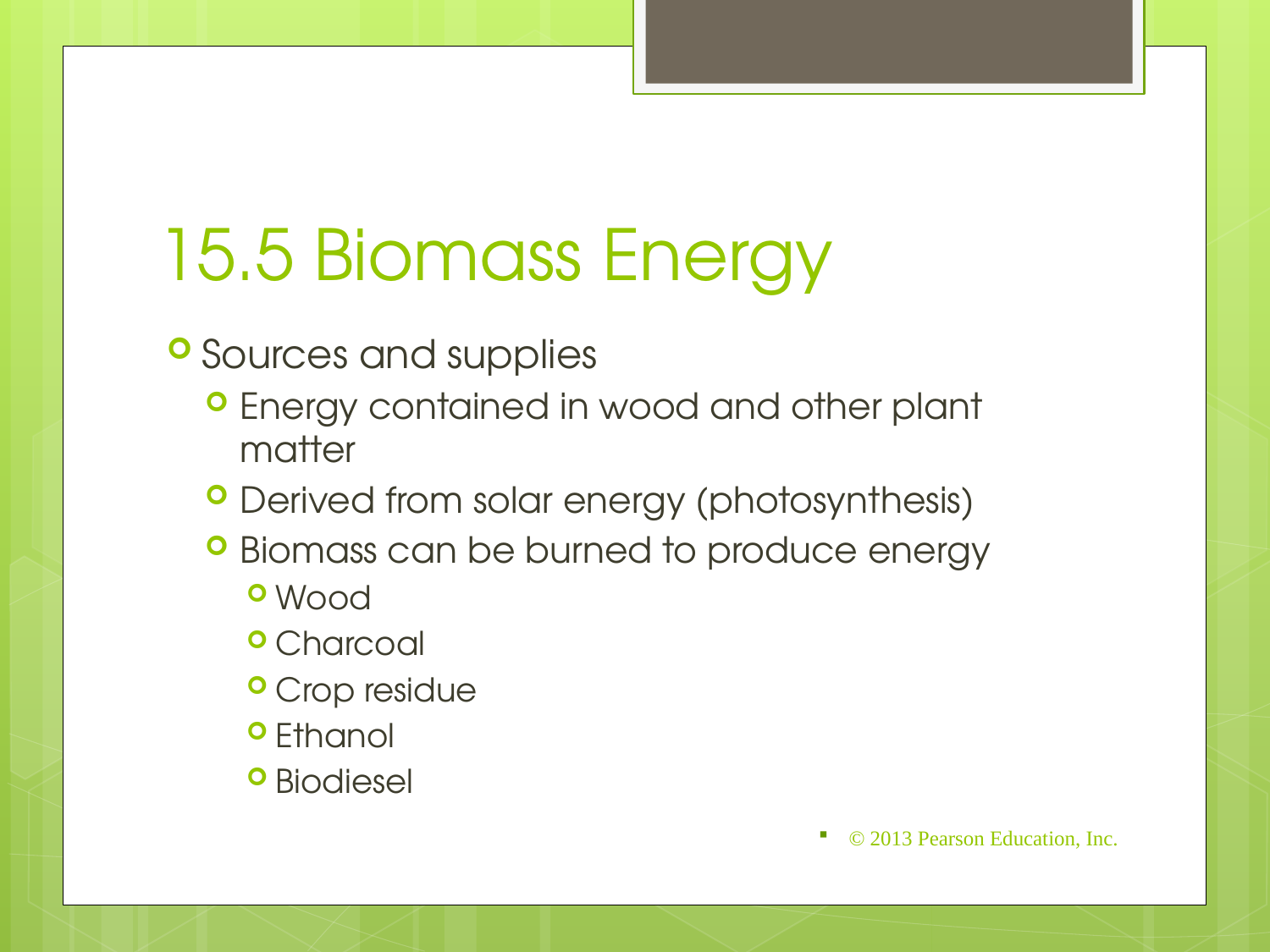

# 15.5 Biomass Energy
Sources and supplies
Energy contained in wood and other plant matter
Derived from solar energy (photosynthesis)
Biomass can be burned to produce energy
Wood
Charcoal
Crop residue
Ethanol
Biodiesel
© 2013 Pearson Education, Inc.